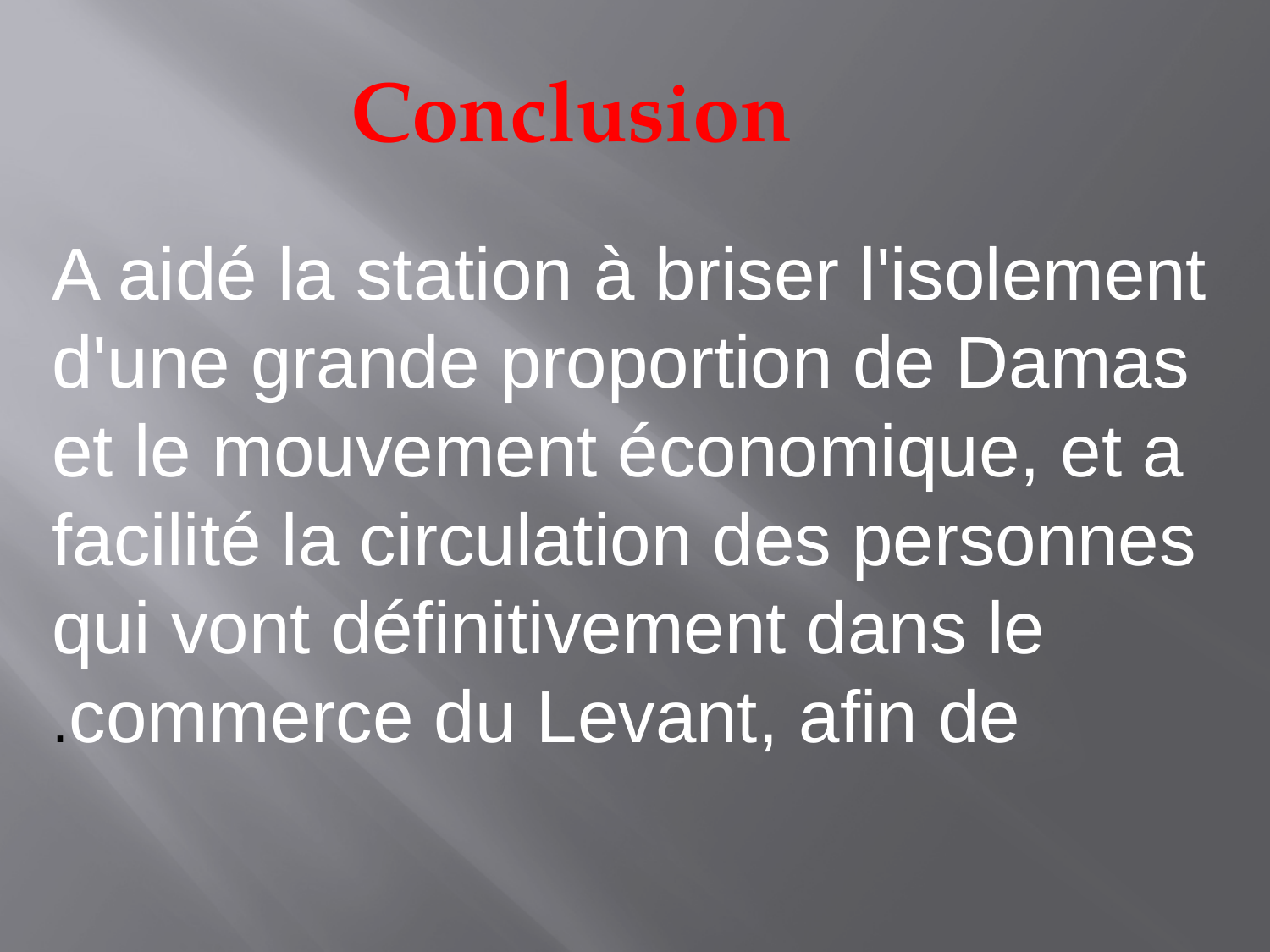

# A aidé la station à briser l'isolement d'une grande proportion de Damas et le mouvement économique, et a facilité la circulation des personnes qui vont définitivement dans le commerce du Levant, afin de.
Conclusion